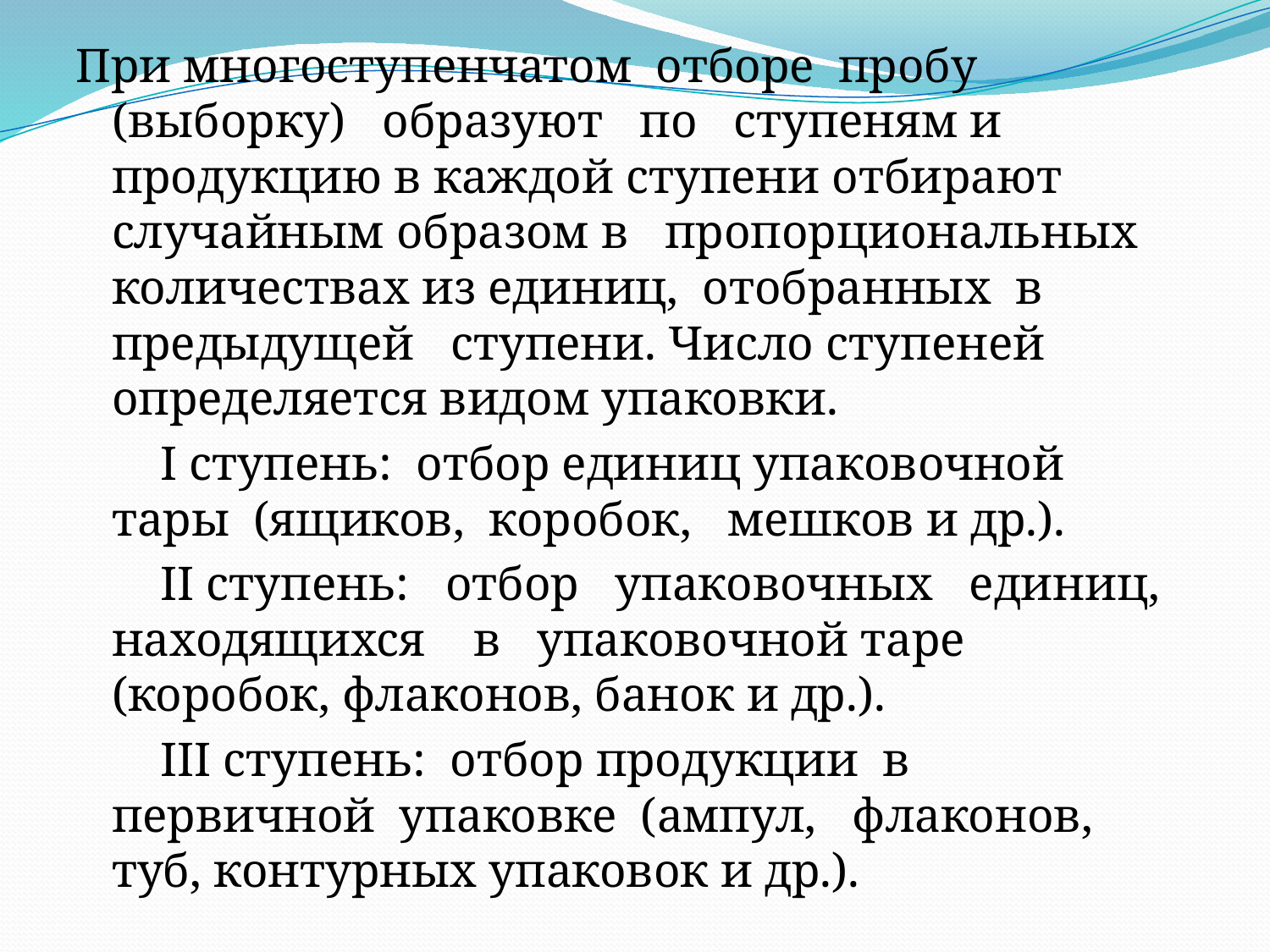

При многоступенчатом  отборе  пробу  (выборку)   образуют   по   ступеням и продукцию в каждой ступени отбирают случайным образом в   пропорциональных количествах из единиц,  отобранных  в  предыдущей   ступени. Число ступеней определяется видом упаковки.
       I ступень:  отбор единиц упаковочной  тары  (ящиков,  коробок,   мешков и др.).
       II ступень:   отбор   упаковочных   единиц,   находящихся    в   упаковочной таре (коробок, флаконов, банок и др.).
       III ступень:  отбор продукции  в  первичной  упаковке  (ампул,   флаконов, туб, контурных упаковок и др.).

#